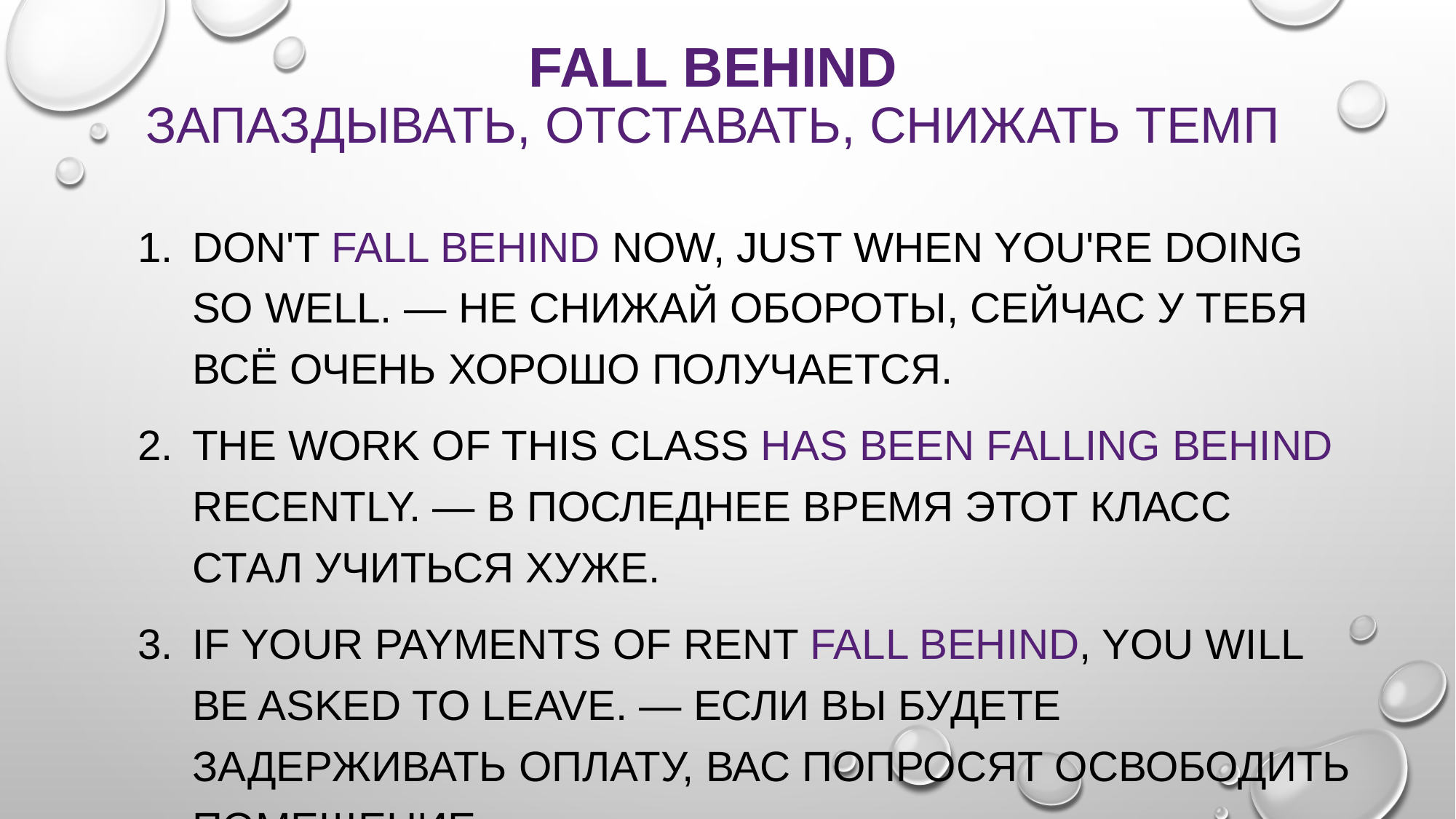

# fall behind запаздывать, отставать, снижать темп
Don't fall behind now, just when you're doing so well. — Не снижай обороты, сейчас у тебя всё очень хорошо получается.
The work of this class has been falling behind recently. — В последнее время этот класс стал учиться хуже.
If your payments of rent fall behind, you will be asked to leave. — Если вы будете задерживать оплату, вас попросят освободить помещение.